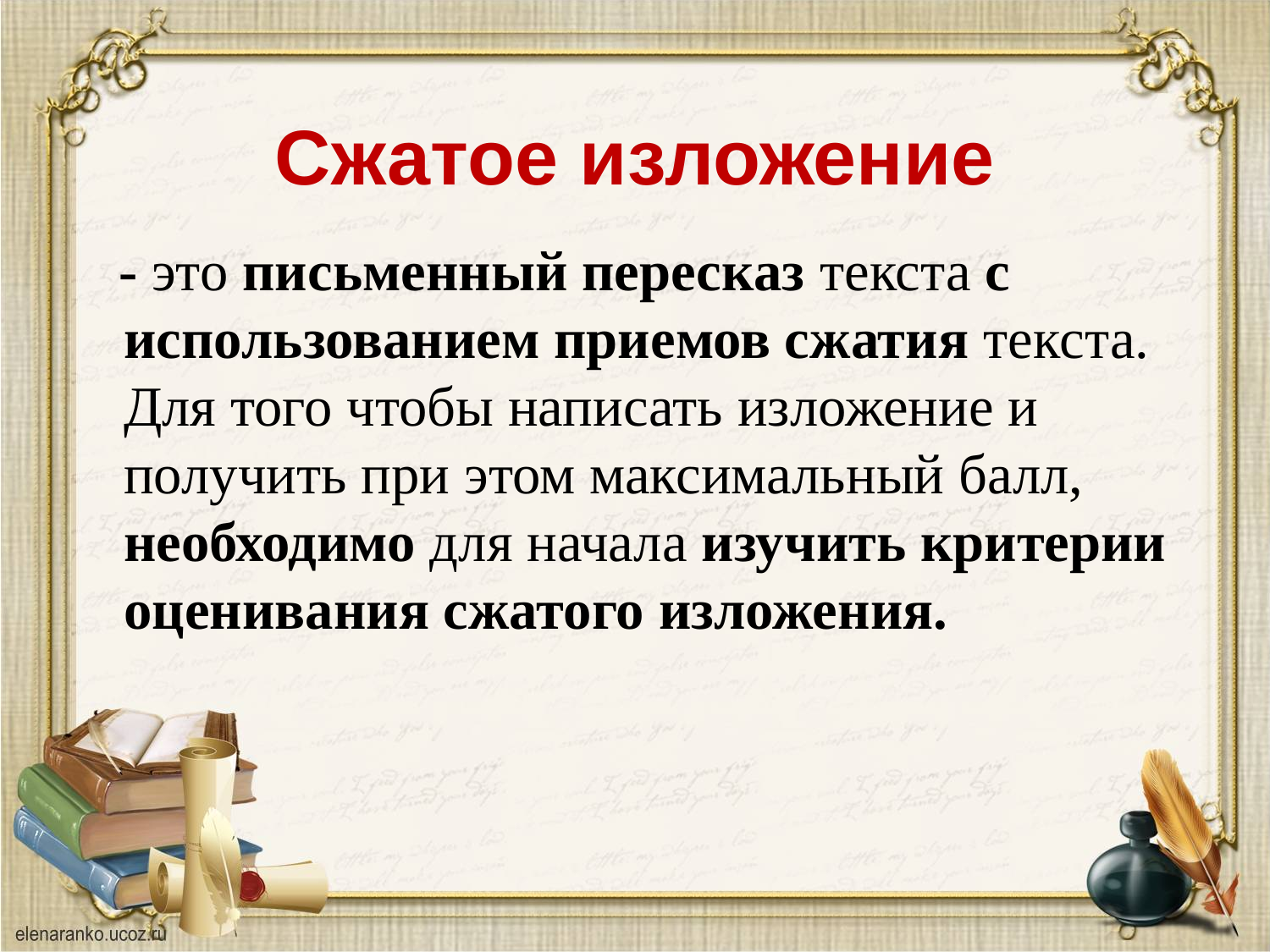

# Сжатое изложение
   - это письменный пересказ текста с использованием приемов сжатия текста.
Для того чтобы написать изложение и получить при этом максимальный балл, необходимо для начала изучить критерии оценивания сжатого изложения.